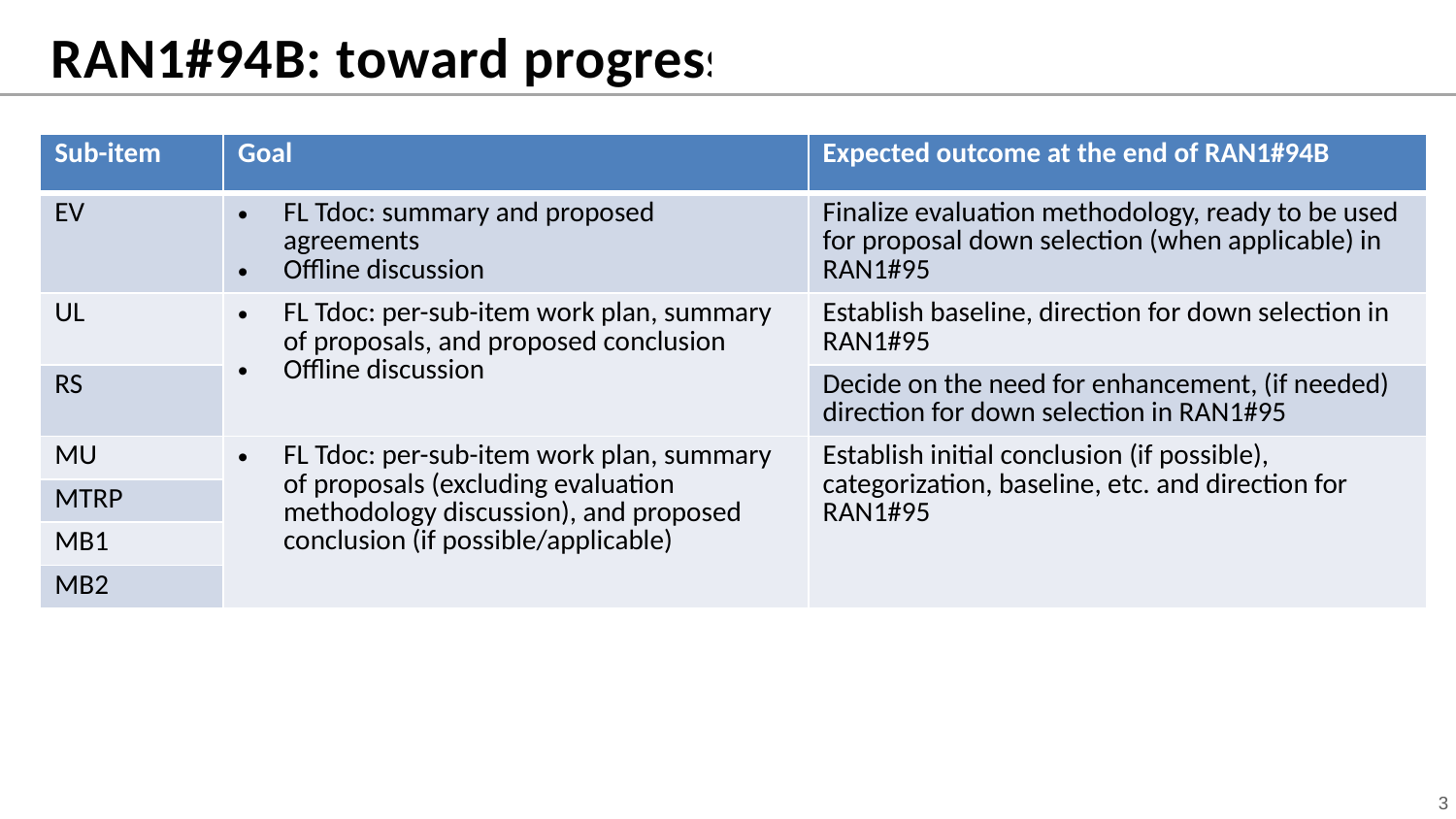

# RAN1#94B: toward progress
| Sub-item | Goal | Expected outcome at the end of RAN1#94B |
| --- | --- | --- |
| EV | FL Tdoc: summary and proposed agreements Offline discussion | Finalize evaluation methodology, ready to be used for proposal down selection (when applicable) in RAN1#95 |
| UL | FL Tdoc: per-sub-item work plan, summary of proposals, and proposed conclusion Offline discussion | Establish baseline, direction for down selection in RAN1#95 |
| RS |  | Decide on the need for enhancement, (if needed) direction for down selection in RAN1#95 |
| MU | FL Tdoc: per-sub-item work plan, summary of proposals (excluding evaluation methodology discussion), and proposed conclusion (if possible/applicable) | Establish initial conclusion (if possible), categorization, baseline, etc. and direction for RAN1#95 |
| MTRP |  |  |
| MB1 |  |  |
| MB2 |  |  |